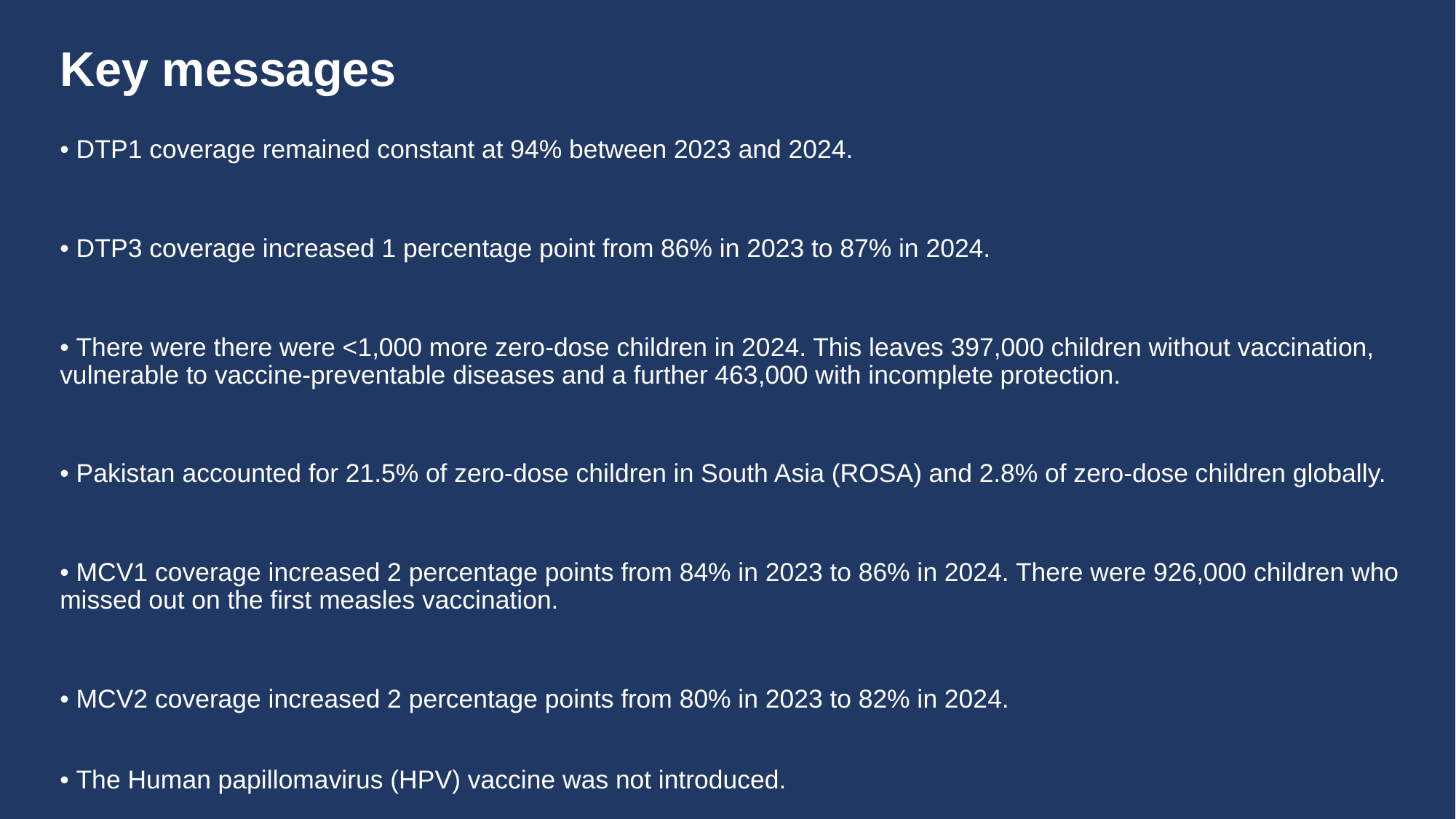

# Key messages
• DTP1 coverage remained constant at 94% between 2023 and 2024.

• DTP3 coverage increased 1 percentage point from 86% in 2023 to 87% in 2024.

• There were there were <1,000 more zero-dose children in 2024. This leaves 397,000 children without vaccination, vulnerable to vaccine-preventable diseases and a further 463,000 with incomplete protection.

• Pakistan accounted for 21.5% of zero-dose children in South Asia (ROSA) and 2.8% of zero-dose children globally.

• MCV1 coverage increased 2 percentage points from 84% in 2023 to 86% in 2024. There were 926,000 children who missed out on the first measles vaccination.

• MCV2 coverage increased 2 percentage points from 80% in 2023 to 82% in 2024.

• The Human papillomavirus (HPV) vaccine was not introduced.